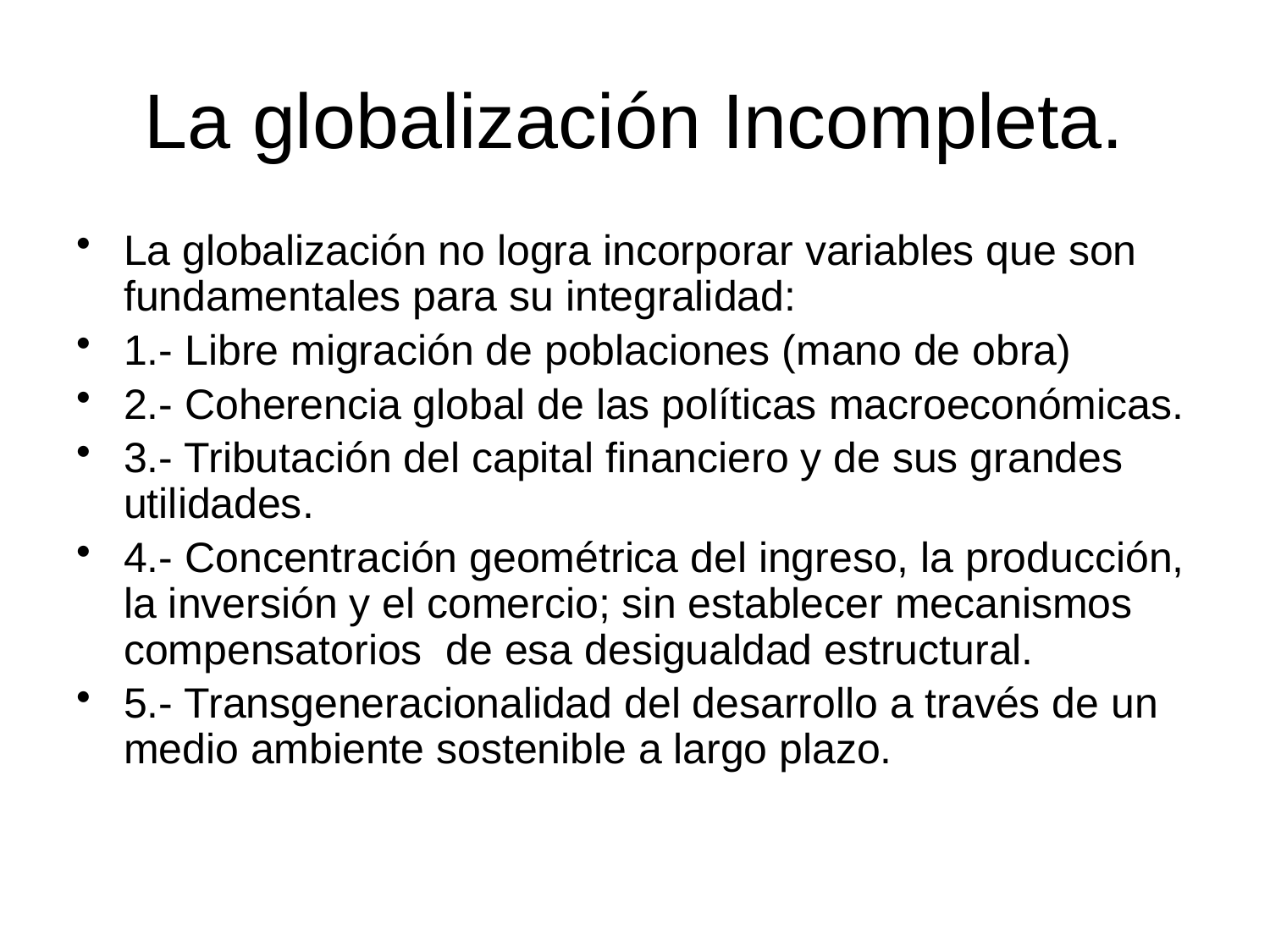

# La globalización Incompleta.
La globalización no logra incorporar variables que son fundamentales para su integralidad:
1.- Libre migración de poblaciones (mano de obra)
2.- Coherencia global de las políticas macroeconómicas.
3.- Tributación del capital financiero y de sus grandes utilidades.
4.- Concentración geométrica del ingreso, la producción, la inversión y el comercio; sin establecer mecanismos compensatorios  de esa desigualdad estructural.
5.- Transgeneracionalidad del desarrollo a través de un medio ambiente sostenible a largo plazo.